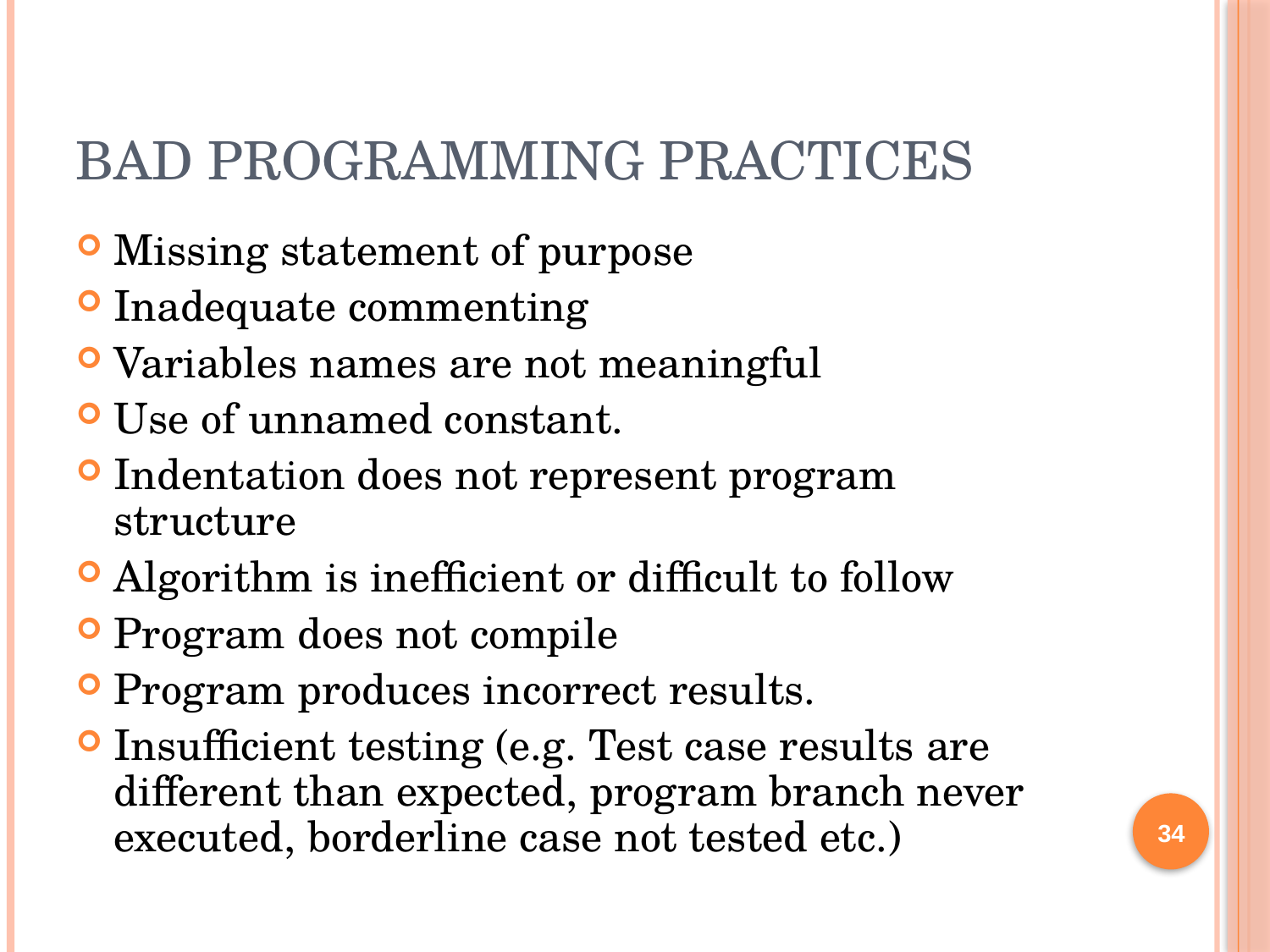

# Bad Programming practices
Missing statement of purpose
Inadequate commenting
Variables names are not meaningful
Use of unnamed constant.
Indentation does not represent program structure
Algorithm is inefficient or difficult to follow
Program does not compile
Program produces incorrect results.
Insufficient testing (e.g. Test case results are different than expected, program branch never executed, borderline case not tested etc.)
34